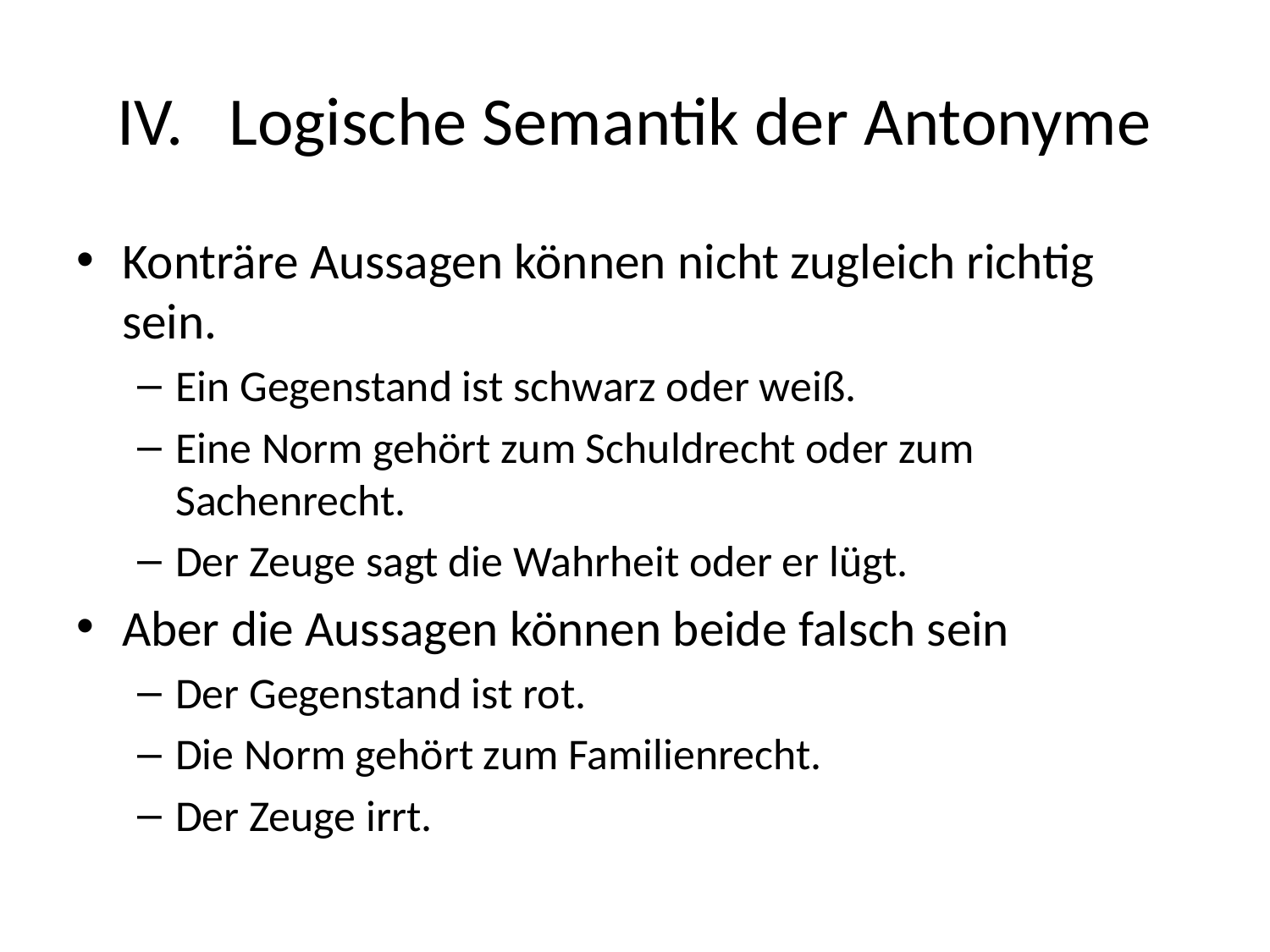

# IV.	Logische Semantik der Antonyme
Konträre Aussagen können nicht zugleich richtig sein.
Ein Gegenstand ist schwarz oder weiß.
Eine Norm gehört zum Schuldrecht oder zum Sachenrecht.
Der Zeuge sagt die Wahrheit oder er lügt.
Aber die Aussagen können beide falsch sein
Der Gegenstand ist rot.
Die Norm gehört zum Familienrecht.
Der Zeuge irrt.